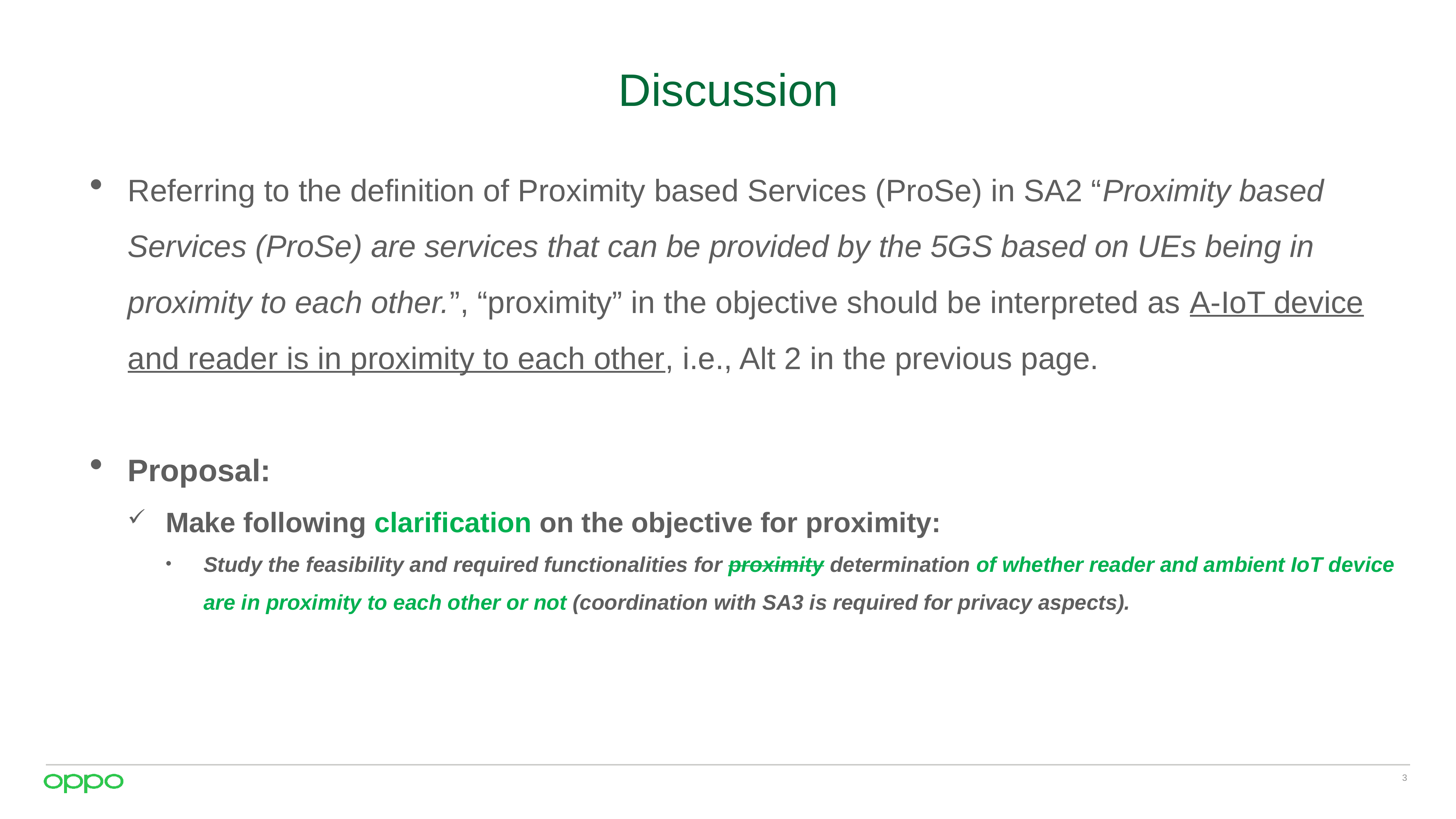

# Discussion
Referring to the definition of Proximity based Services (ProSe) in SA2 “Proximity based Services (ProSe) are services that can be provided by the 5GS based on UEs being in proximity to each other.”, “proximity” in the objective should be interpreted as A-IoT device and reader is in proximity to each other, i.e., Alt 2 in the previous page.

Proposal:
Make following clarification on the objective for proximity:
Study the feasibility and required functionalities for proximity determination of whether reader and ambient IoT device are in proximity to each other or not (coordination with SA3 is required for privacy aspects).